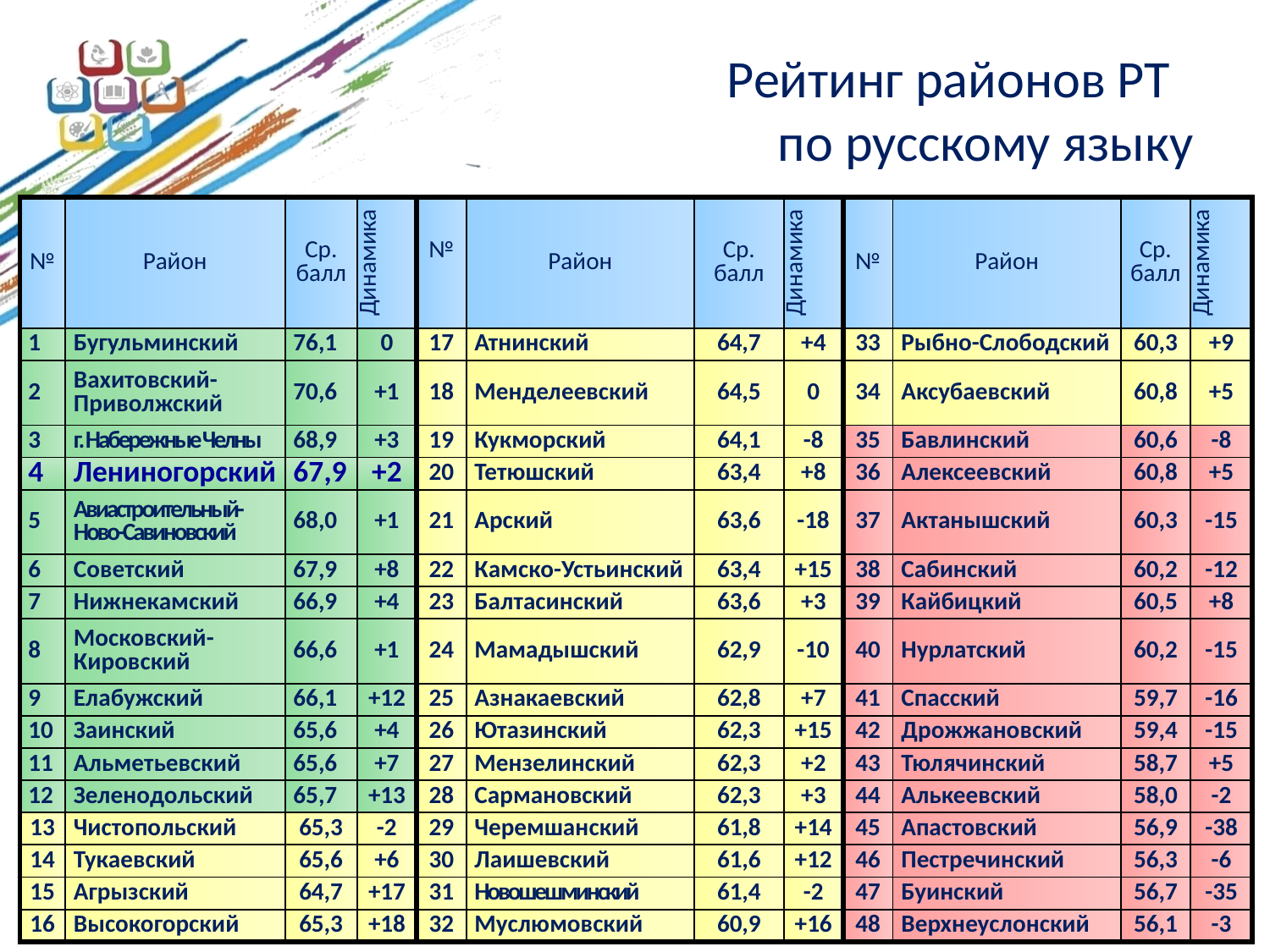

# Рейтинг районов РТ по русскому языку
| № | Район | Ср. балл | Динамика | № | Район | Ср. балл | Динамика | № | Район | Ср. балл | Динамика |
| --- | --- | --- | --- | --- | --- | --- | --- | --- | --- | --- | --- |
| 1 | Бугульминский | 76,1 | 0 | 17 | Атнинский | 64,7 | +4 | 33 | Рыбно-Слободский | 60,3 | +9 |
| 2 | Вахитовский-Приволжский | 70,6 | +1 | 18 | Менделеевский | 64,5 | 0 | 34 | Аксубаевский | 60,8 | +5 |
| 3 | г. Набережные Челны | 68,9 | +3 | 19 | Кукморский | 64,1 | -8 | 35 | Бавлинский | 60,6 | -8 |
| 4 | Лениногорский | 67,9 | +2 | 20 | Тетюшский | 63,4 | +8 | 36 | Алексеевский | 60,8 | +5 |
| 5 | Авиастроительный-Ново-Савиновский | 68,0 | +1 | 21 | Арский | 63,6 | -18 | 37 | Актанышский | 60,3 | -15 |
| 6 | Советский | 67,9 | +8 | 22 | Камско-Устьинский | 63,4 | +15 | 38 | Сабинский | 60,2 | -12 |
| 7 | Нижнекамский | 66,9 | +4 | 23 | Балтасинский | 63,6 | +3 | 39 | Кайбицкий | 60,5 | +8 |
| 8 | Московский-Кировский | 66,6 | +1 | 24 | Мамадышский | 62,9 | -10 | 40 | Нурлатский | 60,2 | -15 |
| 9 | Елабужский | 66,1 | +12 | 25 | Азнакаевский | 62,8 | +7 | 41 | Спасский | 59,7 | -16 |
| 10 | Заинский | 65,6 | +4 | 26 | Ютазинский | 62,3 | +15 | 42 | Дрожжановский | 59,4 | -15 |
| 11 | Альметьевский | 65,6 | +7 | 27 | Мензелинский | 62,3 | +2 | 43 | Тюлячинский | 58,7 | +5 |
| 12 | Зеленодольский | 65,7 | +13 | 28 | Сармановский | 62,3 | +3 | 44 | Алькеевский | 58,0 | -2 |
| 13 | Чистопольский | 65,3 | -2 | 29 | Черемшанский | 61,8 | +14 | 45 | Апастовский | 56,9 | -38 |
| 14 | Тукаевский | 65,6 | +6 | 30 | Лаишевский | 61,6 | +12 | 46 | Пестречинский | 56,3 | -6 |
| 15 | Агрызский | 64,7 | +17 | 31 | Новошешминский | 61,4 | -2 | 47 | Буинский | 56,7 | -35 |
| 16 | Высокогорский | 65,3 | +18 | 32 | Муслюмовский | 60,9 | +16 | 48 | Верхнеуслонский | 56,1 | -3 |

13